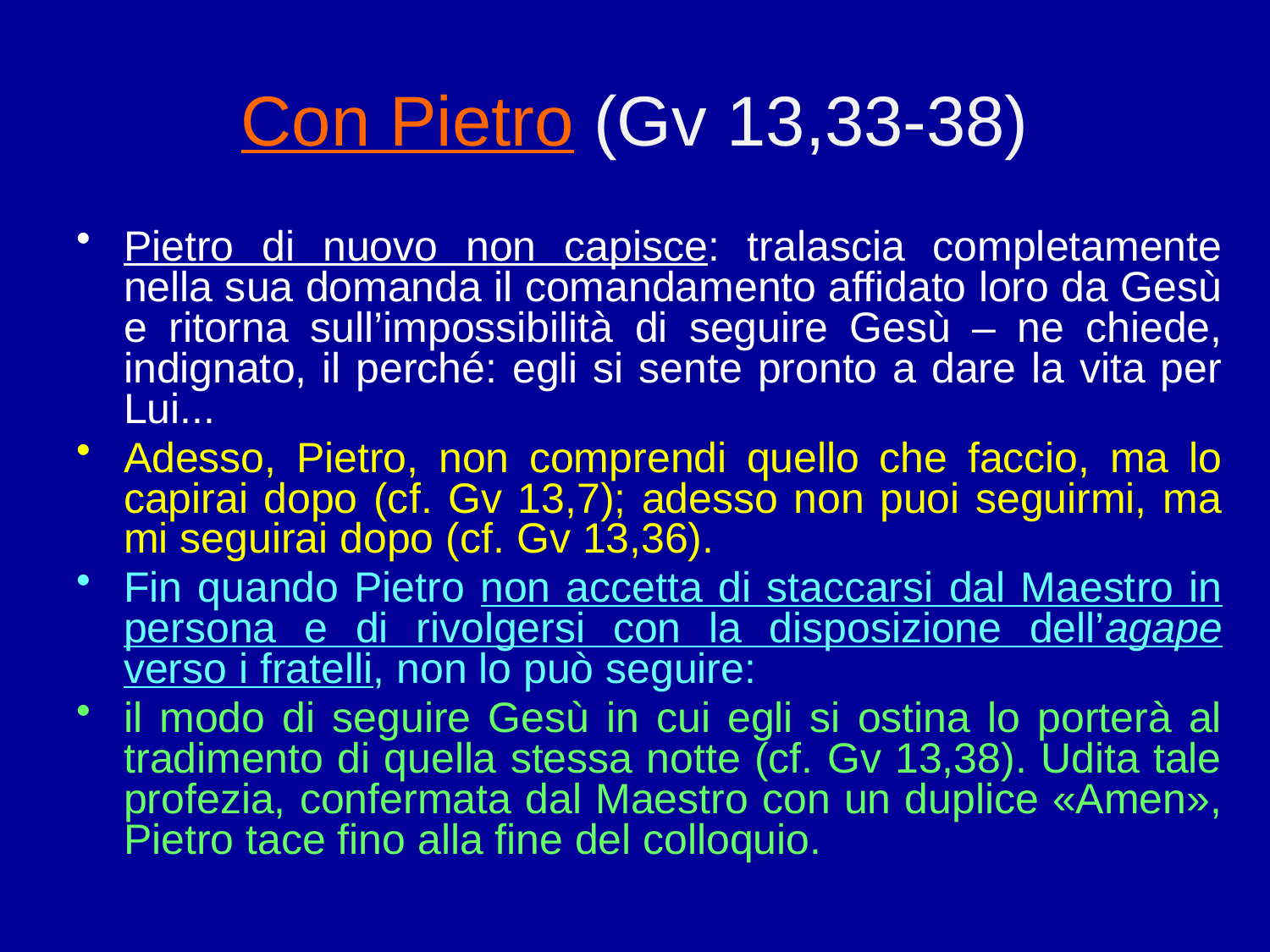

# Con Pietro (Gv 13,33-38)
Pietro di nuovo non capisce: tralascia completamente nella sua domanda il comandamento affidato loro da Gesù e ritorna sull’impossibilità di seguire Gesù – ne chiede, indignato, il perché: egli si sente pronto a dare la vita per Lui...
Adesso, Pietro, non comprendi quello che faccio, ma lo capirai dopo (cf. Gv 13,7); adesso non puoi seguirmi, ma mi seguirai dopo (cf. Gv 13,36).
Fin quando Pietro non accetta di staccarsi dal Maestro in persona e di rivolgersi con la disposizione dell’agape verso i fratelli, non lo può seguire:
il modo di seguire Gesù in cui egli si ostina lo porterà al tradimento di quella stessa notte (cf. Gv 13,38). Udita tale profezia, confermata dal Maestro con un duplice «Amen», Pietro tace fino alla fine del colloquio.